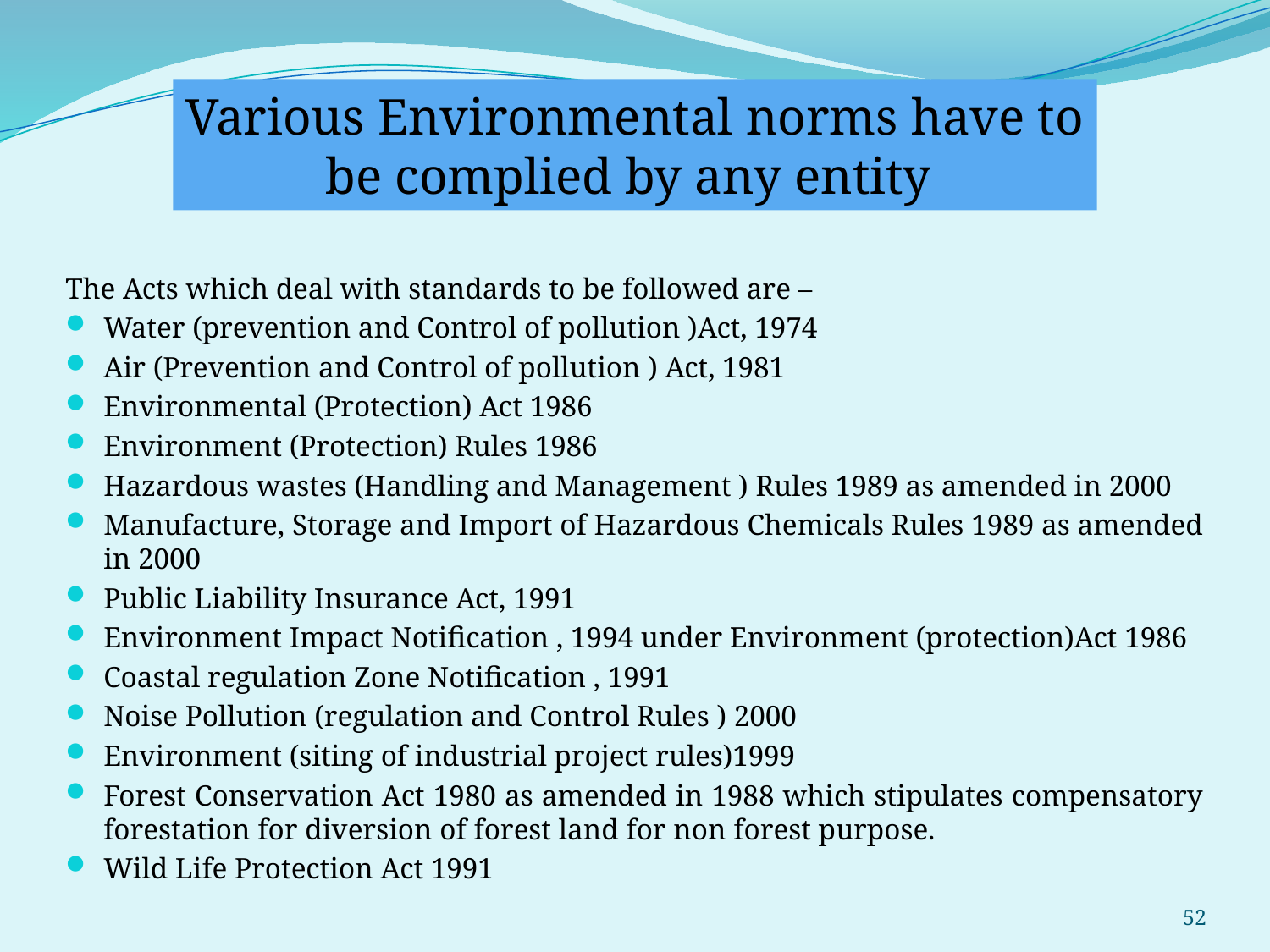

Various Environmental norms have to be complied by any entity
The Acts which deal with standards to be followed are –
Water (prevention and Control of pollution )Act, 1974
Air (Prevention and Control of pollution ) Act, 1981
Environmental (Protection) Act 1986
Environment (Protection) Rules 1986
Hazardous wastes (Handling and Management ) Rules 1989 as amended in 2000
Manufacture, Storage and Import of Hazardous Chemicals Rules 1989 as amended in 2000
Public Liability Insurance Act, 1991
Environment Impact Notification , 1994 under Environment (protection)Act 1986
Coastal regulation Zone Notification , 1991
Noise Pollution (regulation and Control Rules ) 2000
Environment (siting of industrial project rules)1999
Forest Conservation Act 1980 as amended in 1988 which stipulates compensatory forestation for diversion of forest land for non forest purpose.
Wild Life Protection Act 1991

52